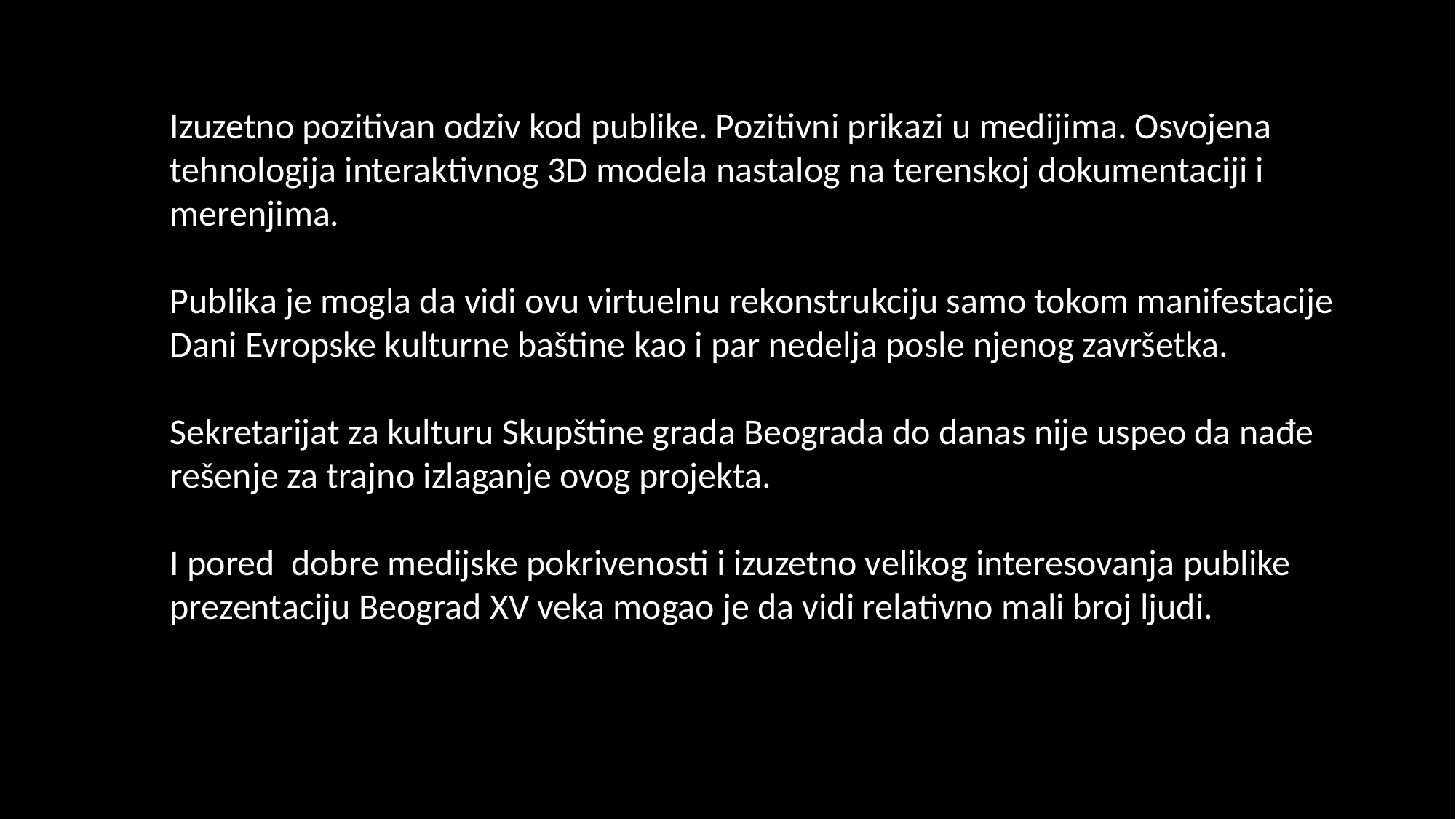

Izuzetno pozitivan odziv kod publike. Pozitivni prikazi u medijima. Osvojena tehnologija interaktivnog 3D modela nastalog na terenskoj dokumentaciji i merenjima.

Publika je mogla da vidi ovu virtuelnu rekonstrukciju samo tokom manifestacije Dani Evropske kulturne baštine kao i par nedelja posle njenog završetka.

Sekretarijat za kulturu Skupštine grada Beograda do danas nije uspeo da nađe rešenje za trajno izlaganje ovog projekta.

I pored  dobre medijske pokrivenosti i izuzetno velikog interesovanja publike prezentaciju Beograd XV veka mogao je da vidi relativno mali broj ljudi.